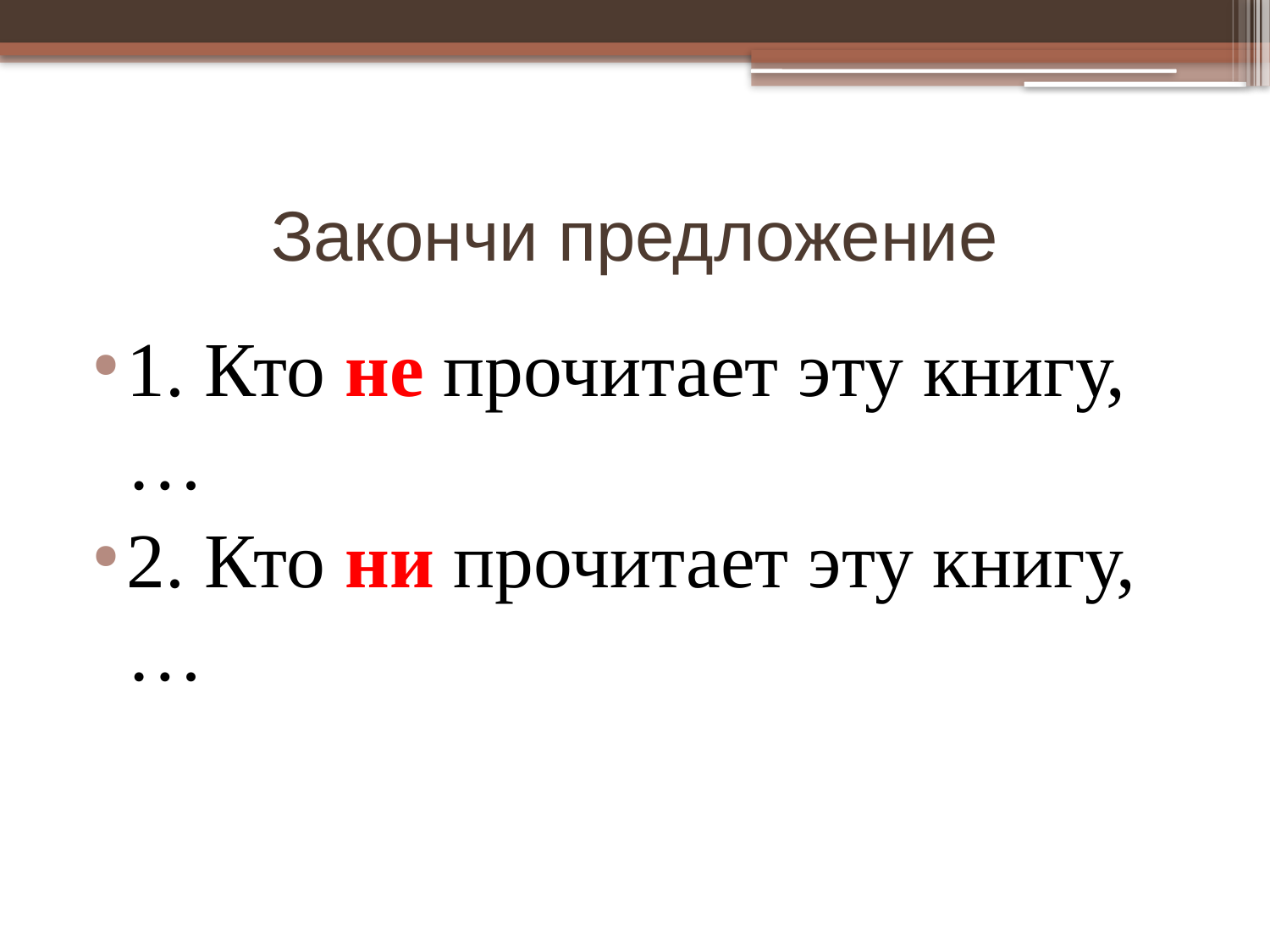

# Закончи предложение
1. Кто не прочитает эту книгу, …
2. Кто ни прочитает эту книгу, …